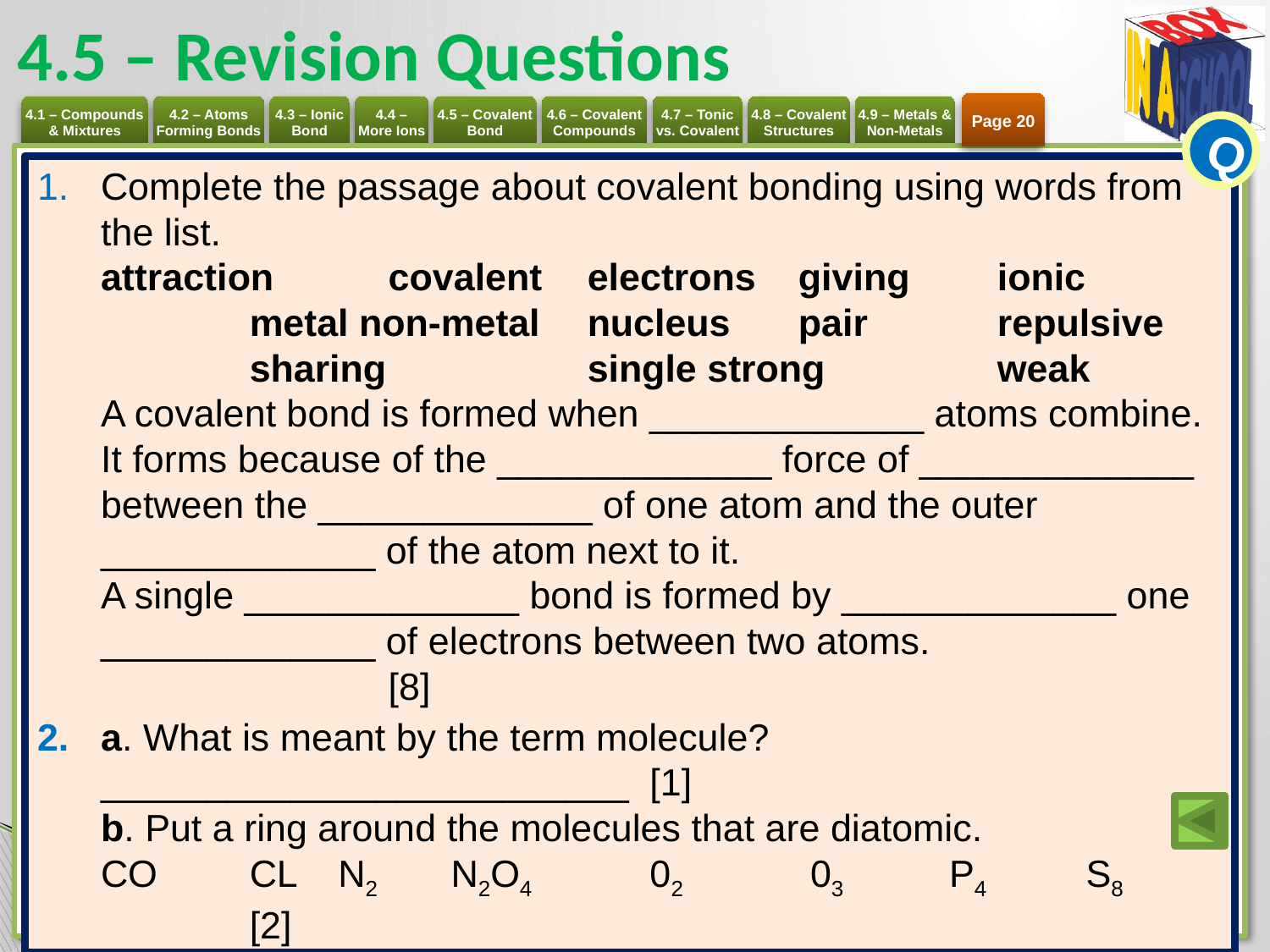

# 4.5 – Revision Questions
Page 20
Q
Complete the passage about covalent bonding using words from the list.
attraction 	covalent 	electrons 	giving 	ionic 	metal non-metal	nucleus 	pair 	repulsive 	sharing 	single strong 	weak
A covalent bond is formed when _____________ atoms combine. It forms because of the _____________ force of _____________ between the _____________ of one atom and the outer _____________ of the atom next to it.
A single _____________ bond is formed by _____________ one _____________ of electrons between two atoms.			[8]
a. What is meant by the term molecule? _________________________ 	[1]
b. Put a ring around the molecules that are diatomic.
CO	CL	N2	N2O4 	02	03	P4	S8	[2]